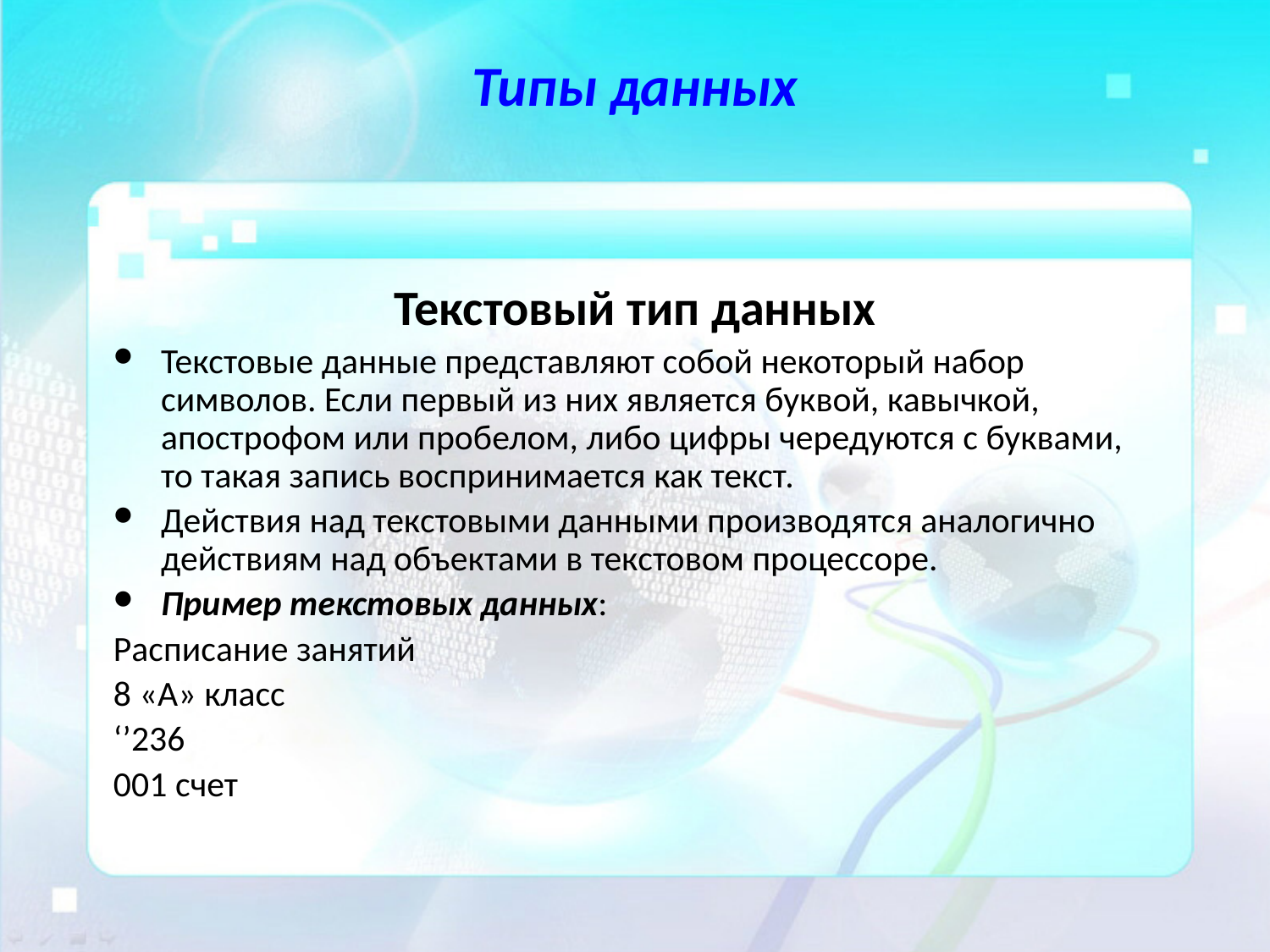

# Типы данных
Текстовый тип данных
Текстовые данные представляют собой некоторый набор символов. Если первый из них является буквой, кавычкой, апострофом или пробелом, либо цифры чередуются с буквами, то такая запись воспринимается как текст.
Действия над текстовыми данными производятся аналогично действиям над объектами в текстовом процессоре.
Пример текстовых данных:
Расписание занятий
8 «А» класс
‘’236
001 счет